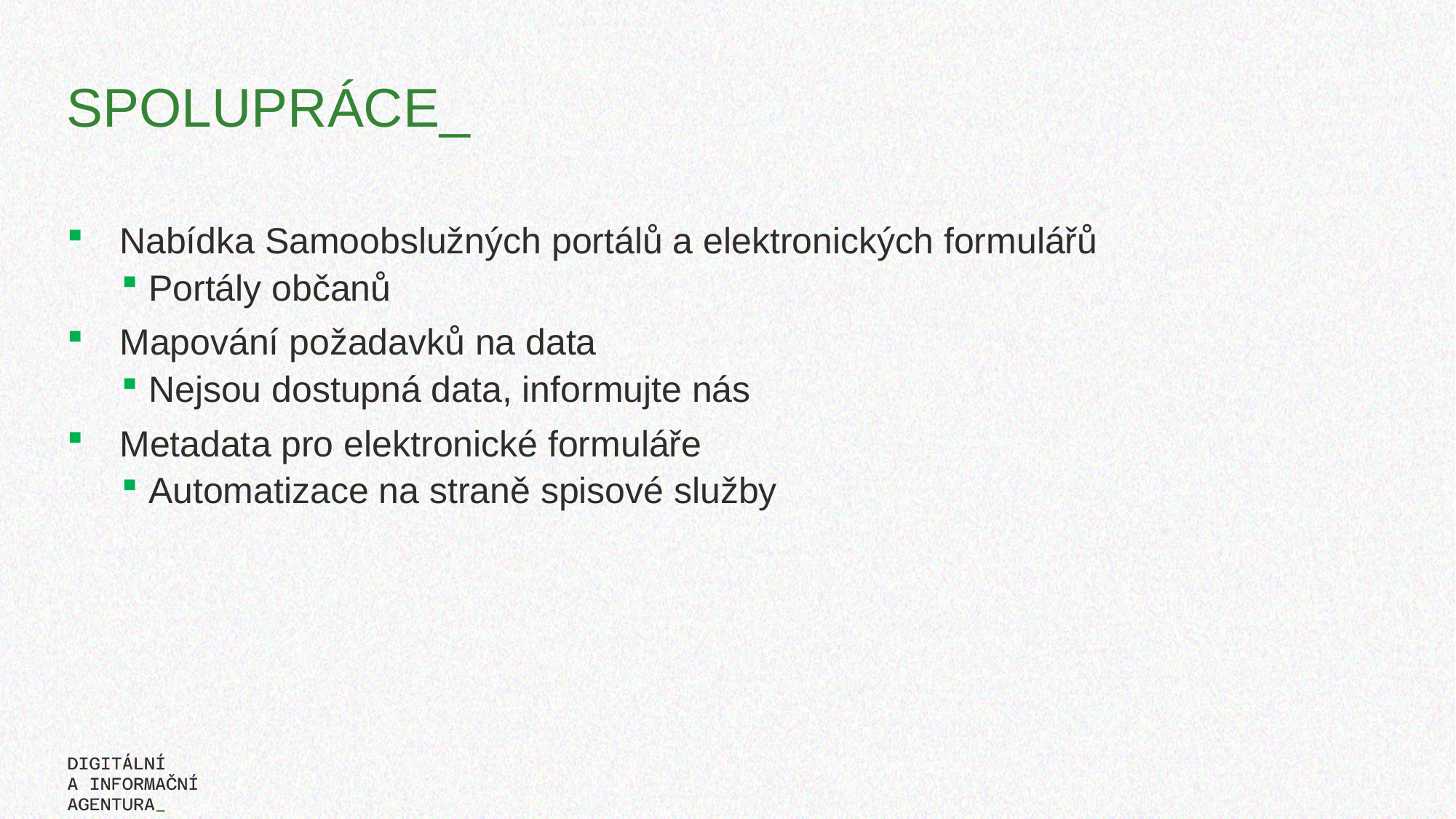

# Spolupráce_
Nabídka Samoobslužných portálů a elektronických formulářů
Portály občanů
Mapování požadavků na data
Nejsou dostupná data, informujte nás
Metadata pro elektronické formuláře
Automatizace na straně spisové služby